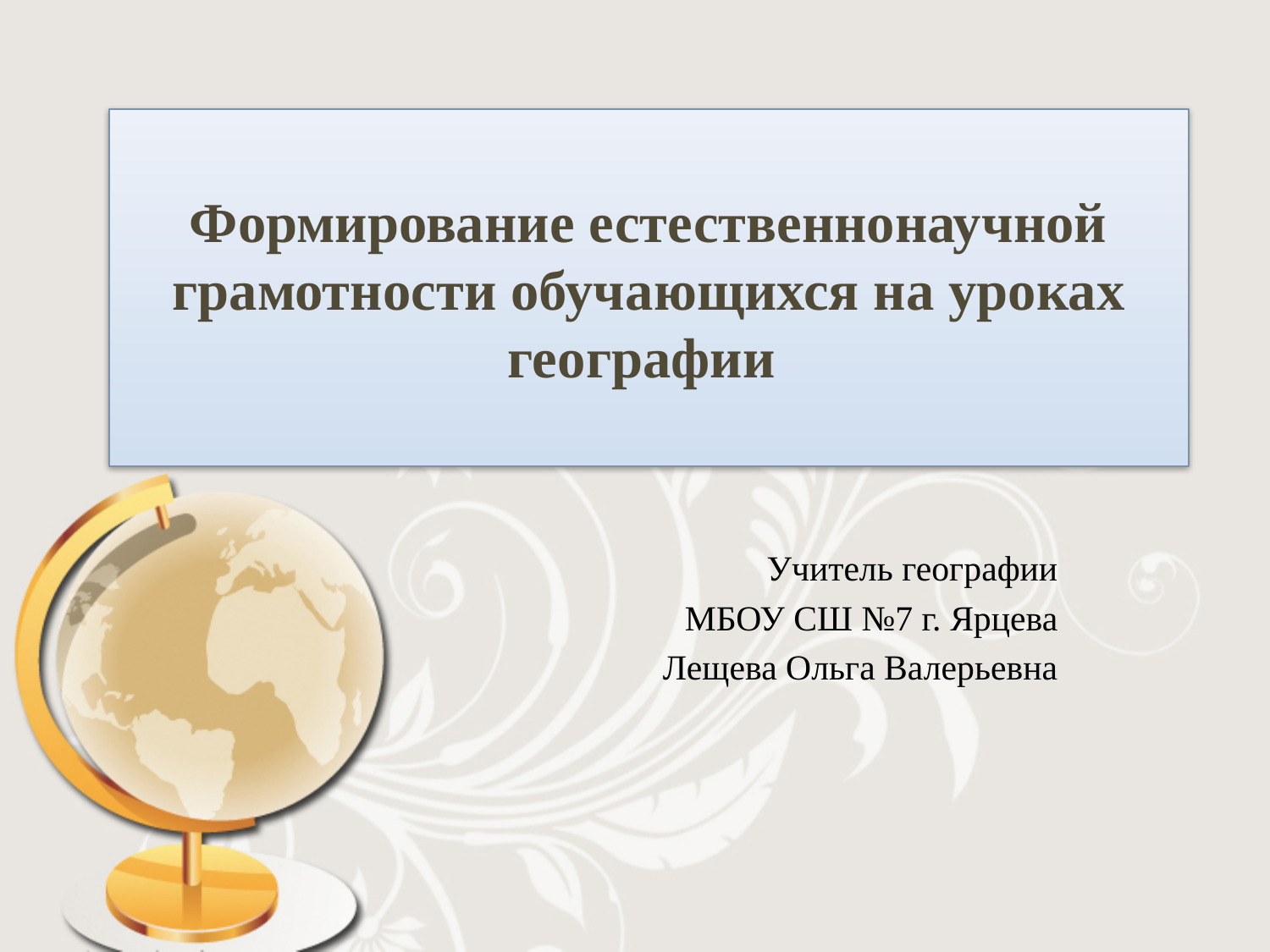

# Формирование естественнонаучной грамотности обучающихся на уроках географии
 Учитель географии
МБОУ СШ №7 г. Ярцева
Лещева Ольга Валерьевна